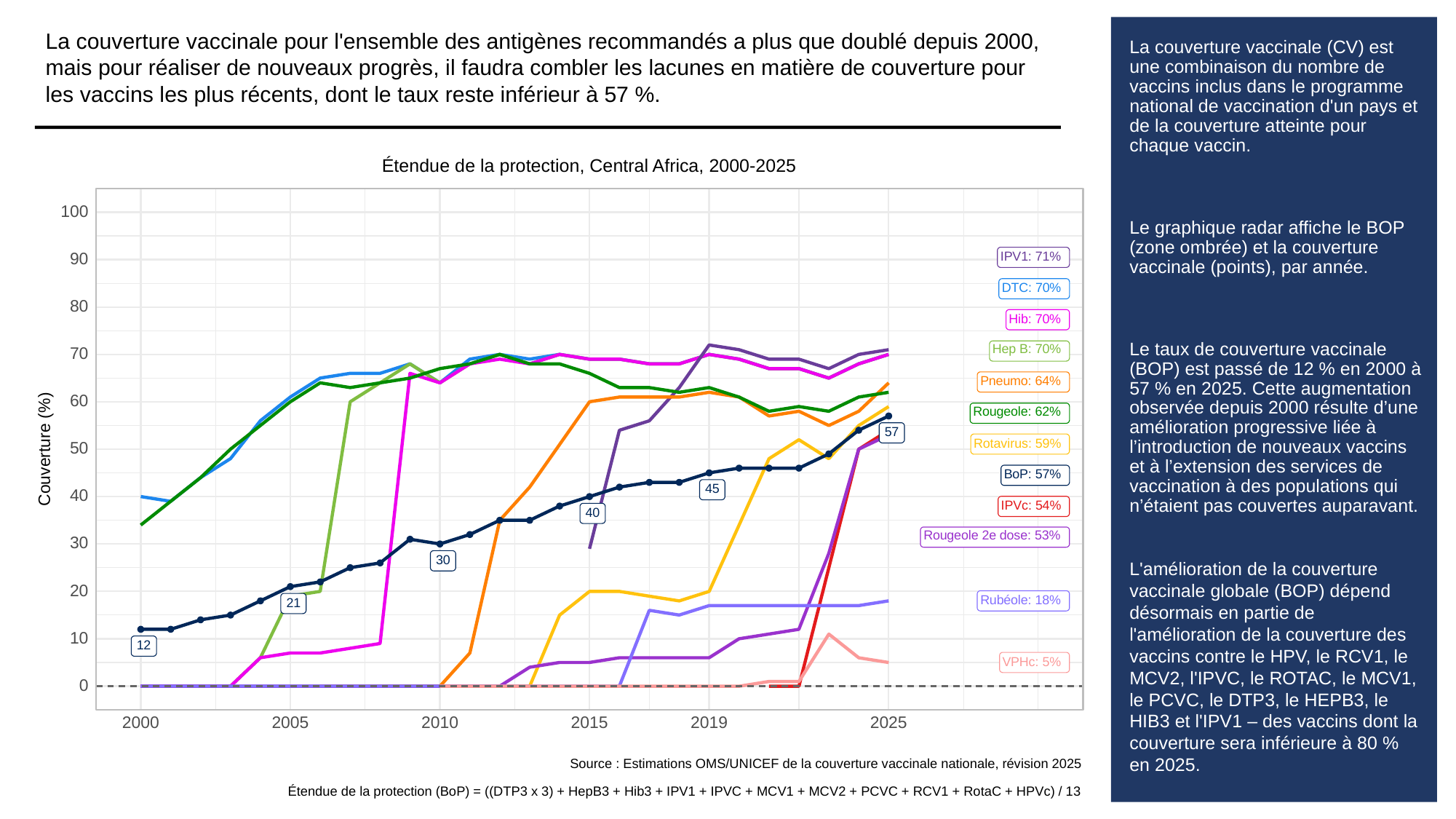

La couverture vaccinale pour l'ensemble des antigènes recommandés a plus que doublé depuis 2000, mais pour réaliser de nouveaux progrès, il faudra combler les lacunes en matière de couverture pour les vaccins les plus récents, dont le taux reste inférieur à 57 %.
# La couverture vaccinale (CV) est une combinaison du nombre de vaccins inclus dans le programme national de vaccination d'un pays et de la couverture atteinte pour chaque vaccin.

Le graphique radar affiche le BOP (zone ombrée) et la couverture vaccinale (points), par année.

Le taux de couverture vaccinale (BOP) est passé de 12 % en 2000 à 57 % en 2025. Cette augmentation observée depuis 2000 résulte d’une amélioration progressive liée à l’introduction de nouveaux vaccins et à l’extension des services de vaccination à des populations qui n’étaient pas couvertes auparavant.

L'amélioration de la couverture vaccinale globale (BOP) dépend désormais en partie de l'amélioration de la couverture des vaccins contre le HPV, le RCV1, le MCV2, l'IPVC, le ROTAC, le MCV1, le PCVC, le DTP3, le HEPB3, le HIB3 et l'IPV1 – des vaccins dont la couverture sera inférieure à 80 % en 2025.

Étendue de la protection, Central Africa, 2000-2025

100

IPV1: 71%
90

DTC: 70%

80

Hib: 70%

Hep B: 70%

70

Pneumo: 64%

60

Rougeole: 62%

57

Rotavirus: 59%
Couverture (%)
50

BoP: 57%

45
40

IPVc: 54%

40

Rougeole 2e dose: 53%

30

30

20

Rubéole: 18%

21

10

12

VPHc: 5%

0

2000
2005
2010
2015
2019
2025
Source : Estimations OMS/UNICEF de la couverture vaccinale nationale, révision 2025
Étendue de la protection (BoP) = ((DTP3 x 3) + HepB3 + Hib3 + IPV1 + IPVC + MCV1 + MCV2 + PCVC + RCV1 + RotaC + HPVc) / 13